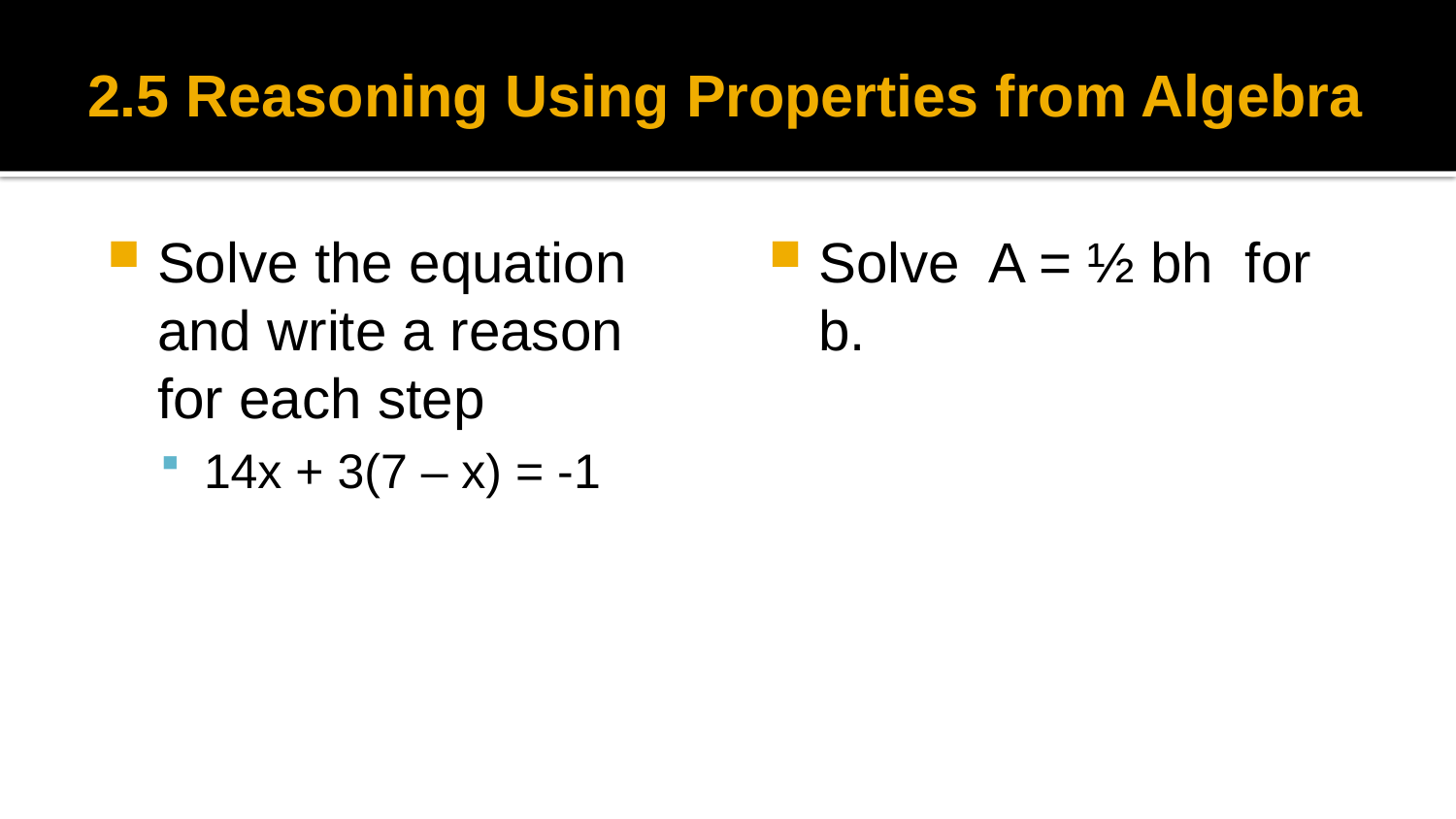

# 2.5 Reasoning Using Properties from Algebra
Solve the equation and write a reason for each step
14x + 3(7 – x) = -1

Solve  A = ½ bh  for b.